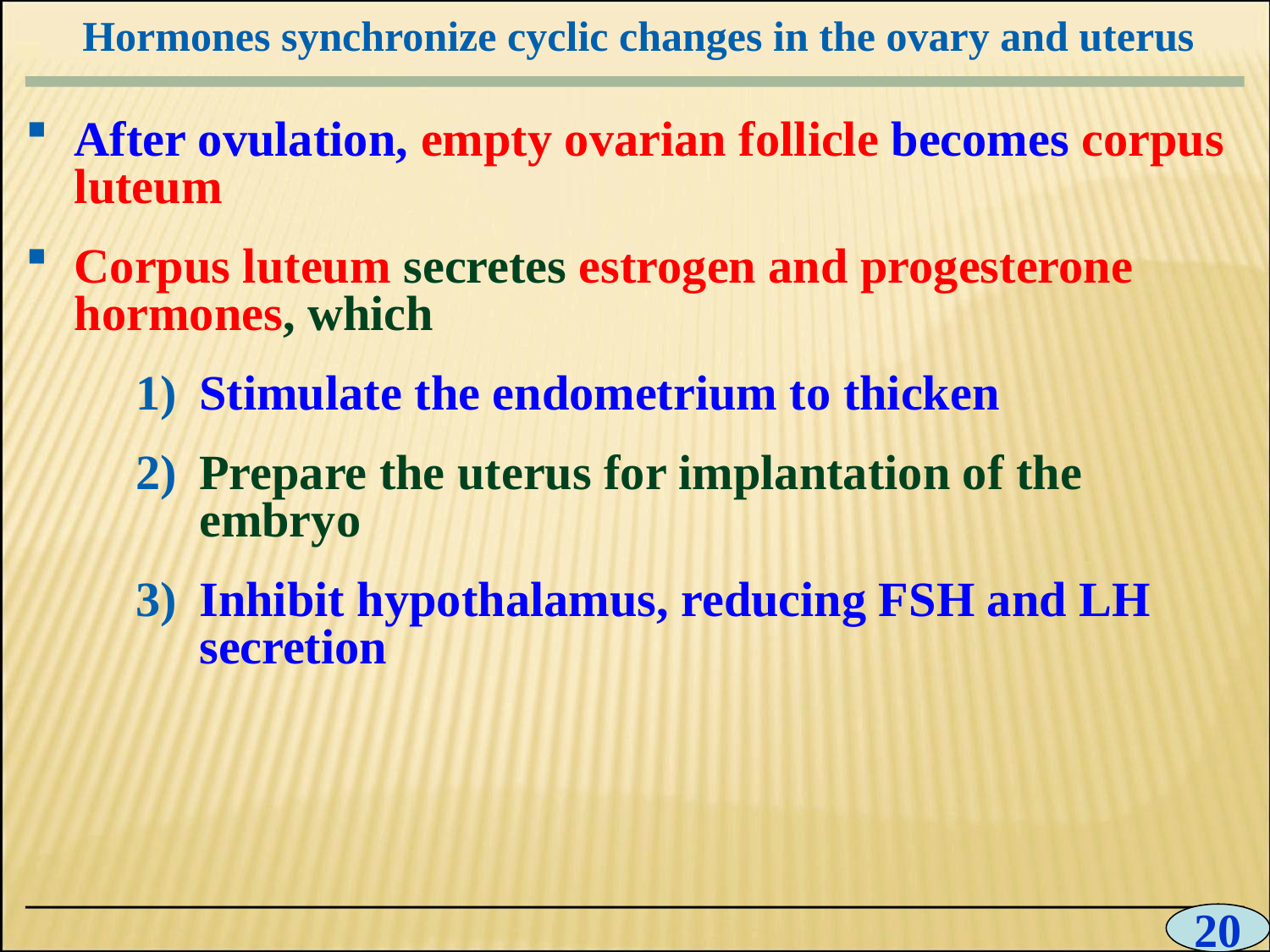

# Hormones synchronize cyclic changes in the ovary and uterus
0

After ovulation, empty ovarian follicle becomes corpus luteum
Corpus luteum secretes estrogen and progesterone hormones, which
Stimulate the endometrium to thicken
Prepare the uterus for implantation of the embryo
Inhibit hypothalamus, reducing FSH and LH secretion

20